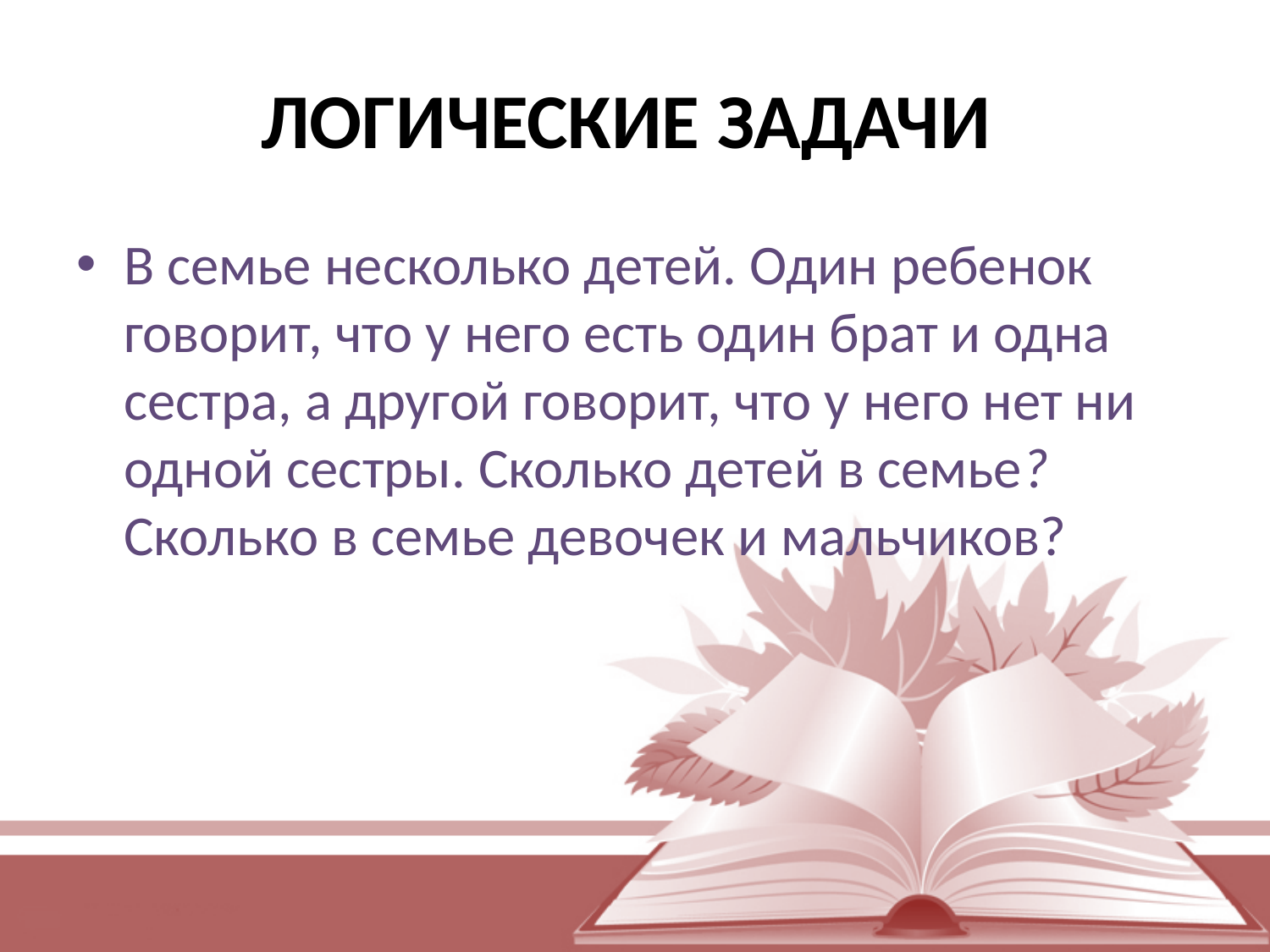

# ЛОГИЧЕСКИЕ ЗАДАЧИ
В семье несколько детей. Один ребенок говорит, что у него есть один брат и одна сестра, а другой говорит, что у него нет ни одной сестры. Сколько детей в семье? Сколько в семье девочек и мальчиков?